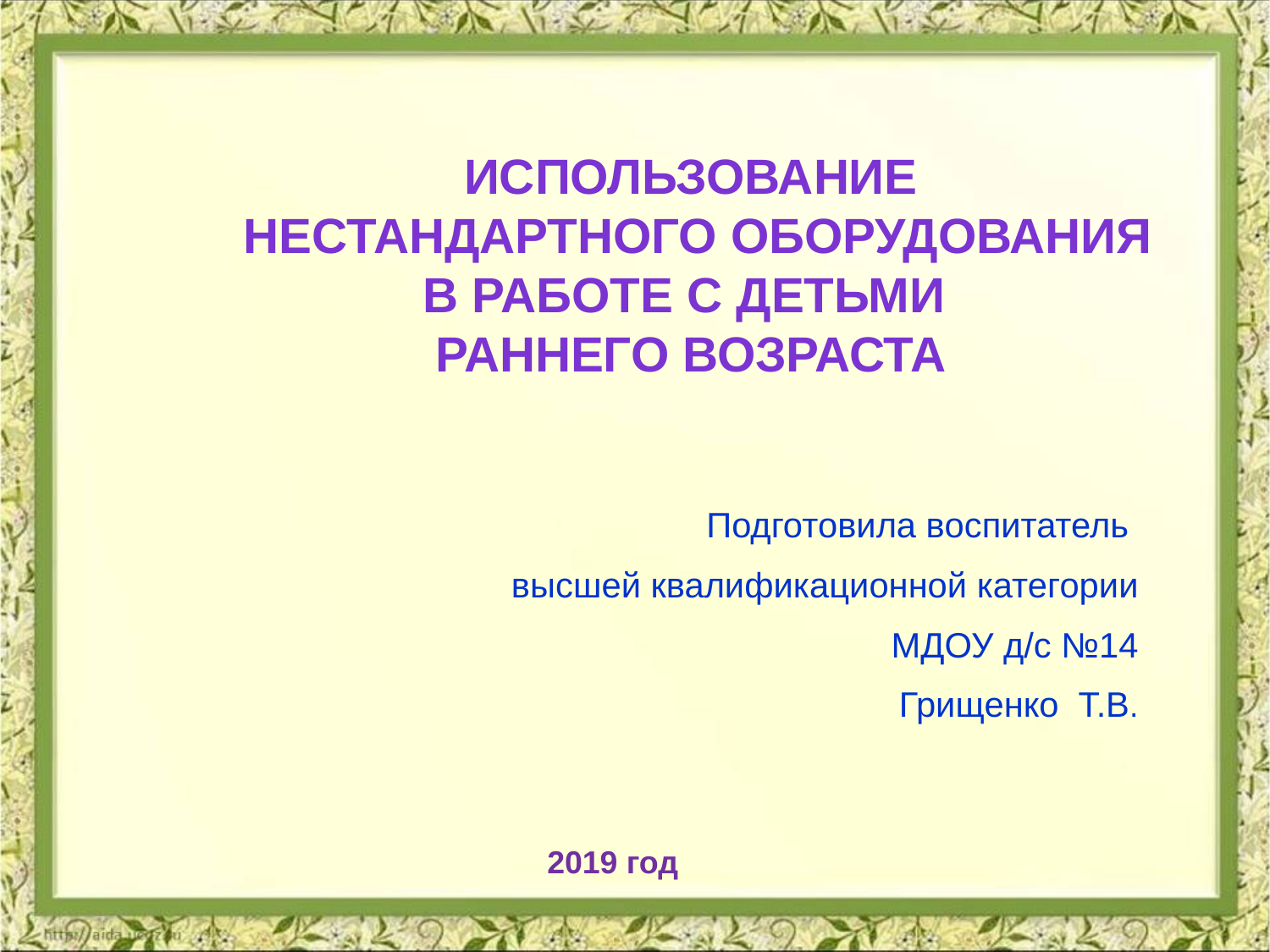

Использование
 нестандартного оборудования
В работе с детьми
раннего возраста
Подготовила воспитатель
высшей квалификационной категории
 МДОУ д/с №14
Грищенко  Т.В.

2019 год